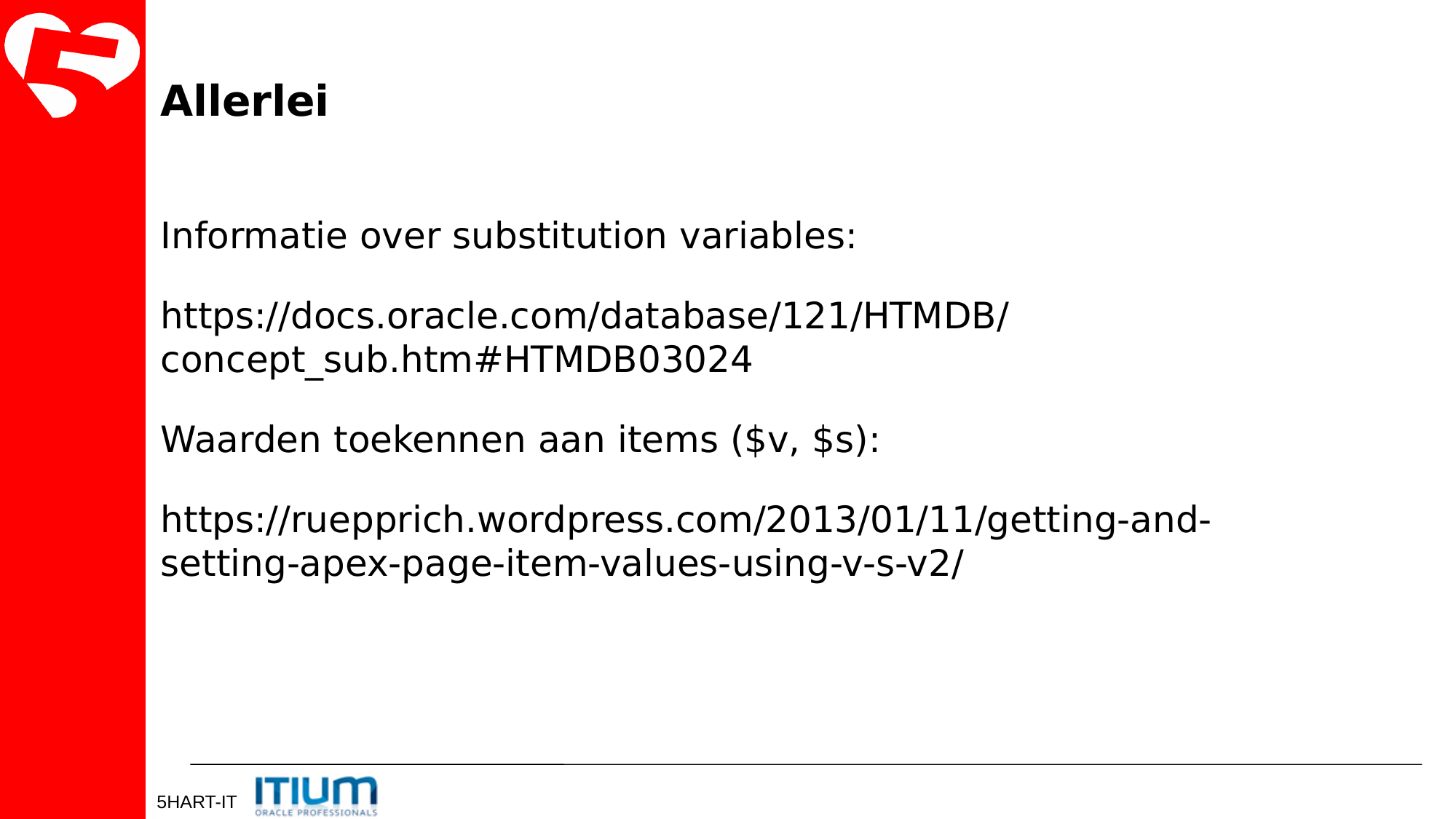

Allerlei
Informatie over substitution variables:
​https://docs.oracle.com/database/121/HTMDB/concept_sub.htm#HTMDB03024
Waarden toekennen aan items ($v, $s):
​https://ruepprich.wordpress.com/2013/01/11/getting-and-setting-apex-page-item-values-using-v-s-v2/